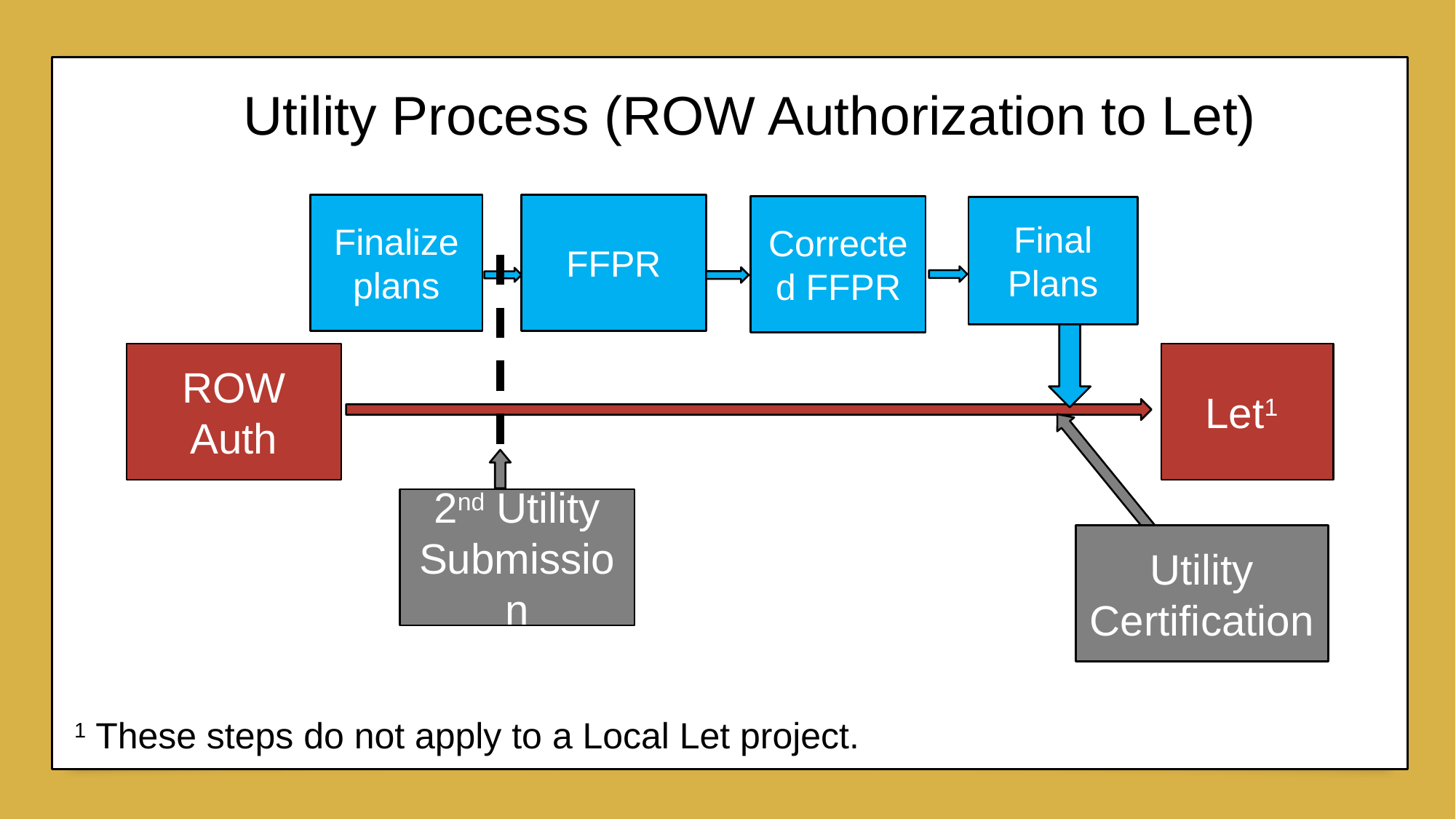

Utility Process (ROW Authorization to Let)
Finalize plans
FFPR
Corrected FFPR
Final Plans

ROW Auth
Let1

2nd Utility Submission
Utility Certification
1 These steps do not apply to a Local Let project.